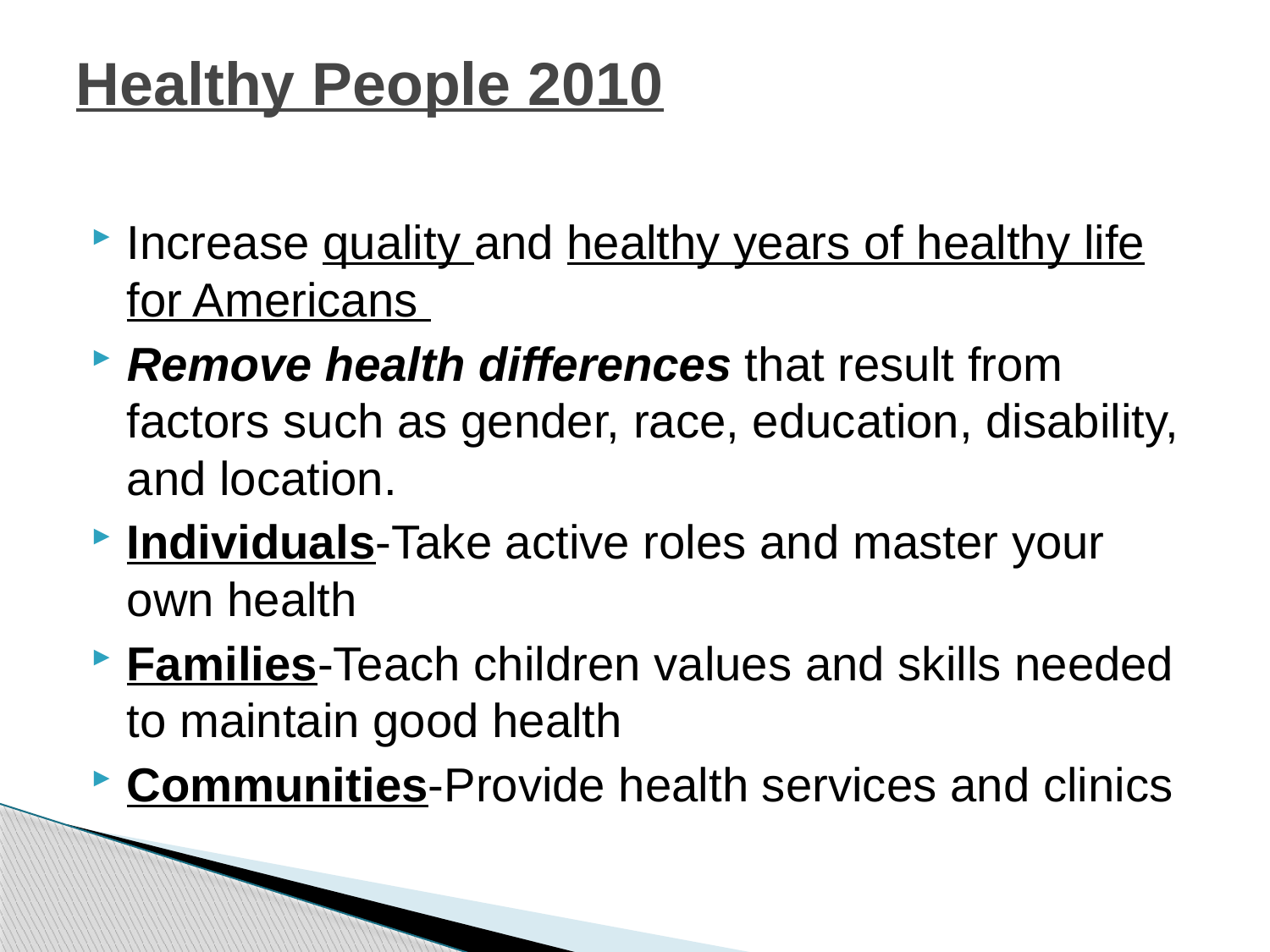

# Healthy People 2010
Increase quality and healthy years of healthy life for Americans
Remove health differences that result from factors such as gender, race, education, disability, and location.
Individuals-Take active roles and master your own health
Families-Teach children values and skills needed to maintain good health
Communities-Provide health services and clinics